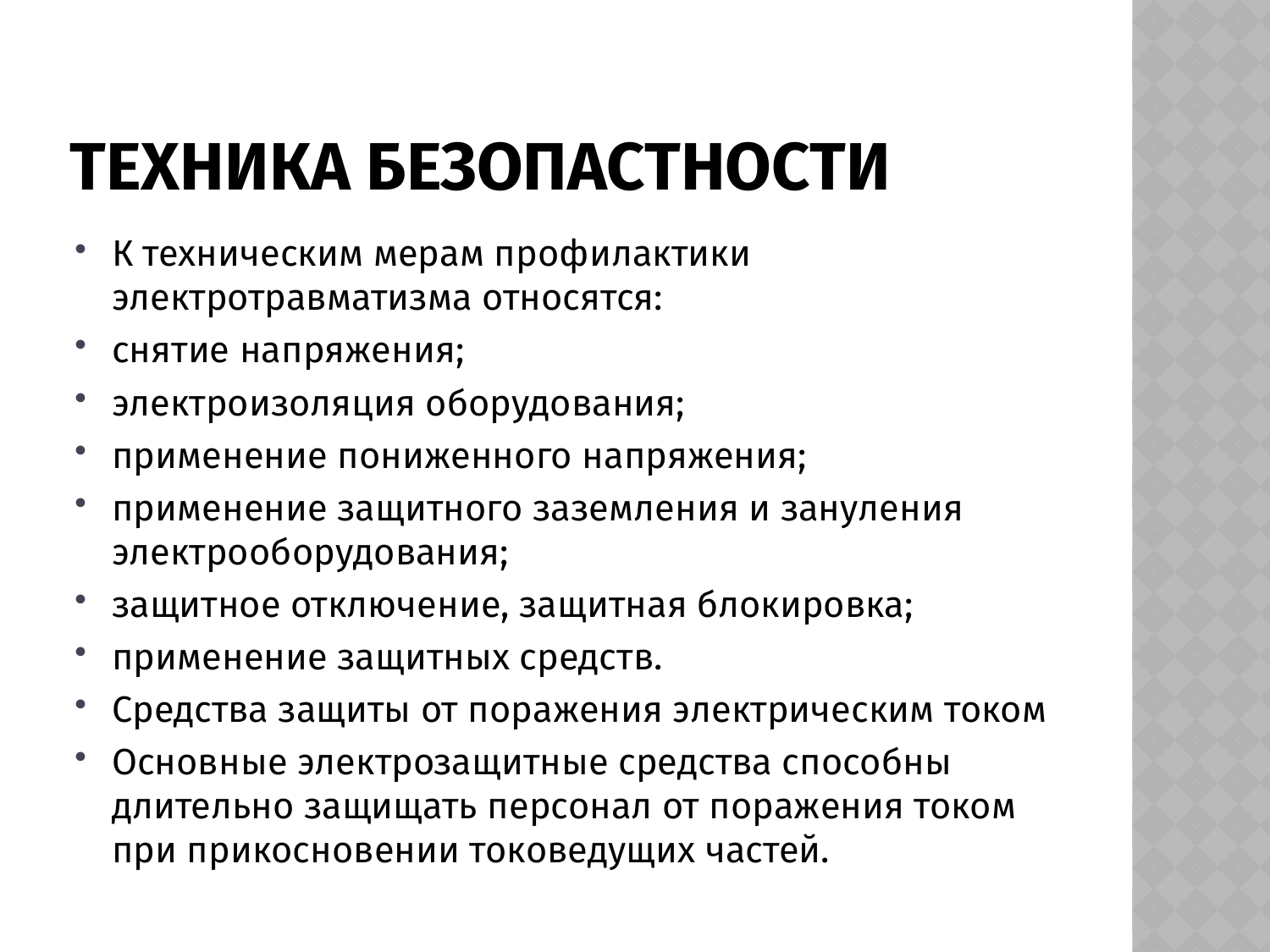

# Техника безопастности
К техническим мерам профилактики электротравматизма относятся:
снятие напряжения;
электроизоляция оборудования;
применение пониженного напряжения;
применение защитного заземления и зануления электрооборудования;
защитное отключение, защитная блокировка;
применение защитных средств.
Средства защиты от поражения электрическим током
Основные электрозащитные средства способны длительно защищать персонал от поражения током при прикосновении токоведущих частей.